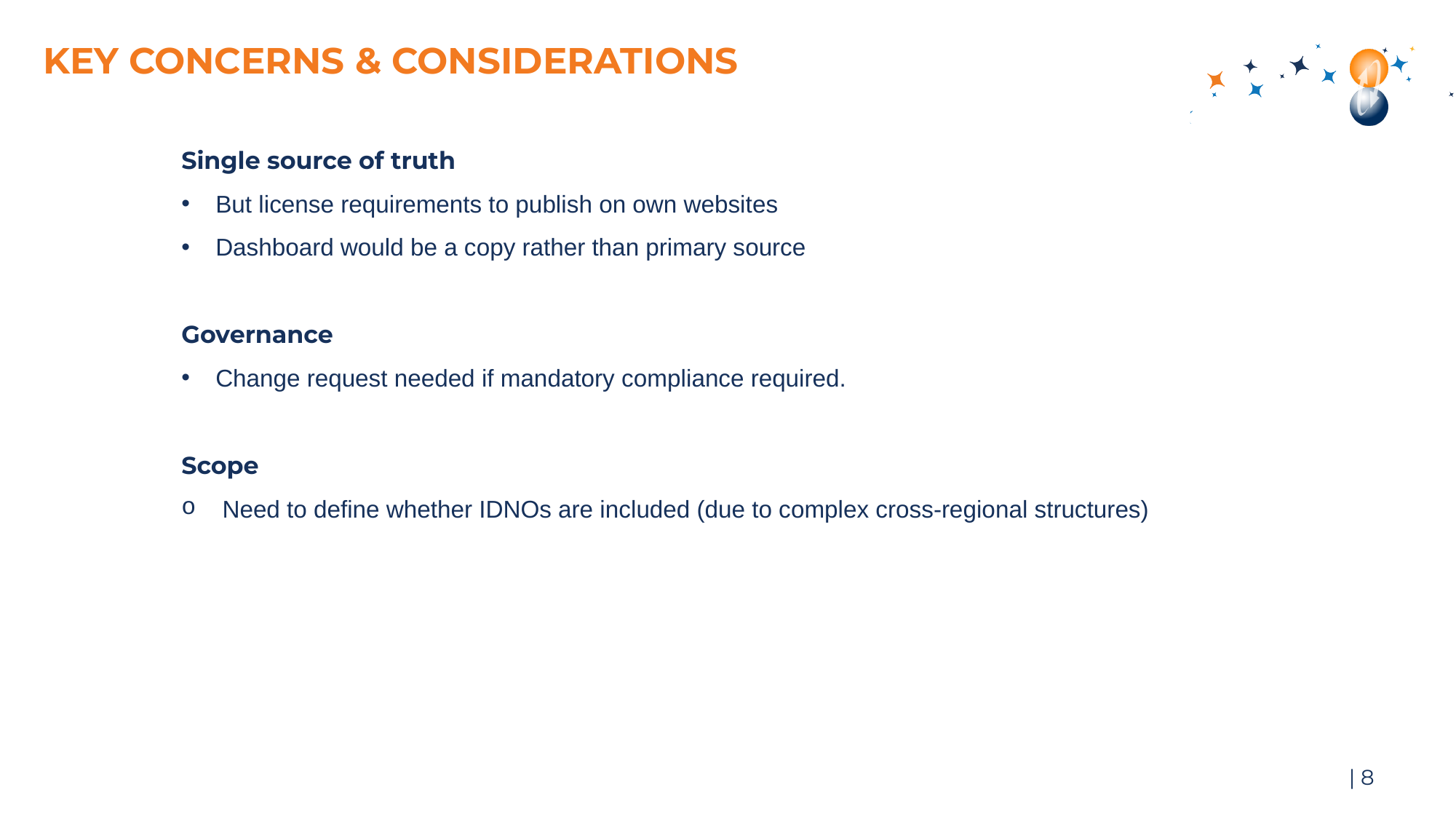

# KEY CONCERNS & CONSIDERATIONS
Single source of truth
But license requirements to publish on own websites
Dashboard would be a copy rather than primary source

Governance
Change request needed if mandatory compliance required.

Scope
Need to define whether IDNOs are included (due to complex cross-regional structures)